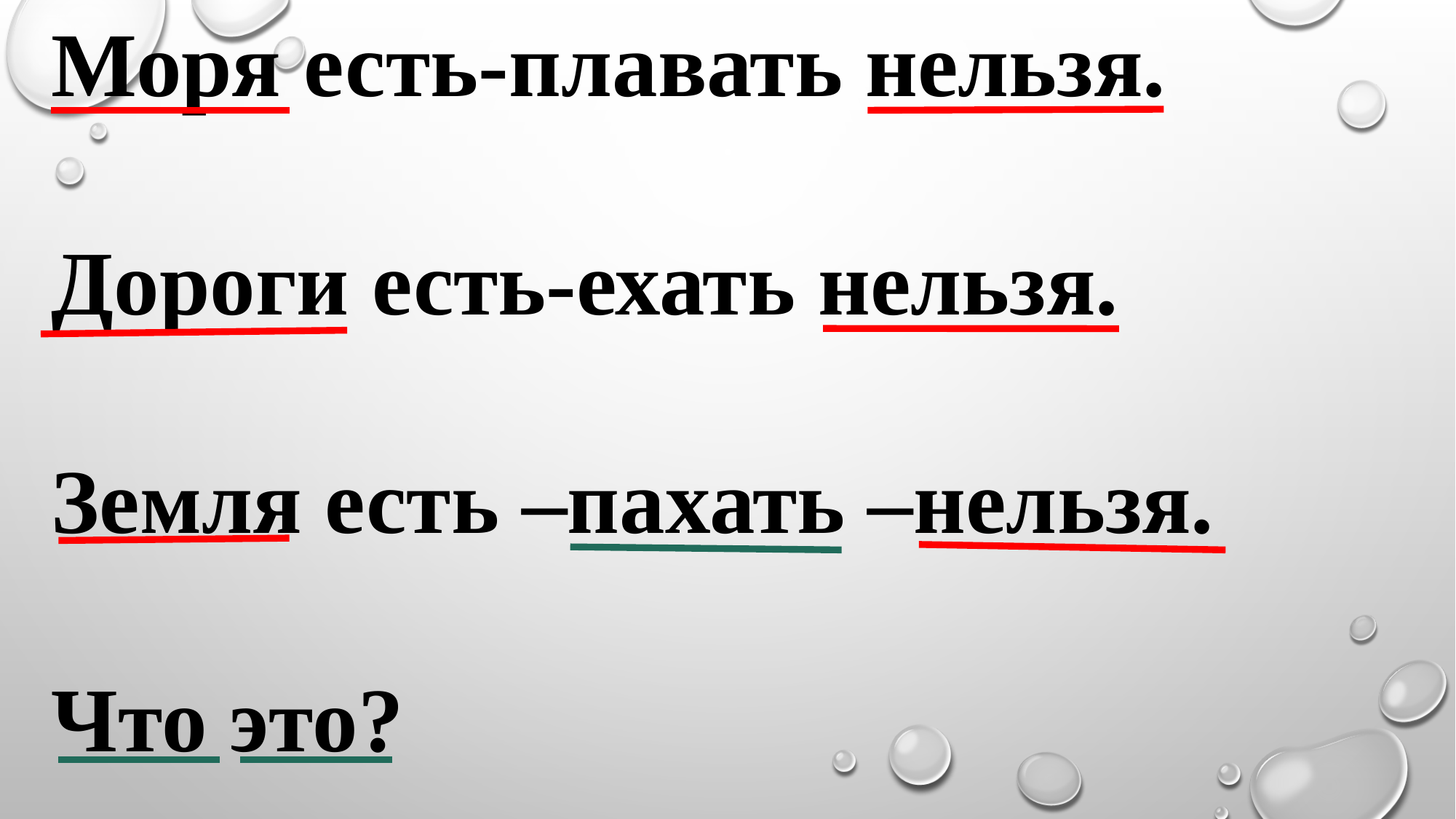

Моря есть-плавать нельзя.

Дороги есть-ехать нельзя.

Земля есть –пахать –нельзя.

Что это?